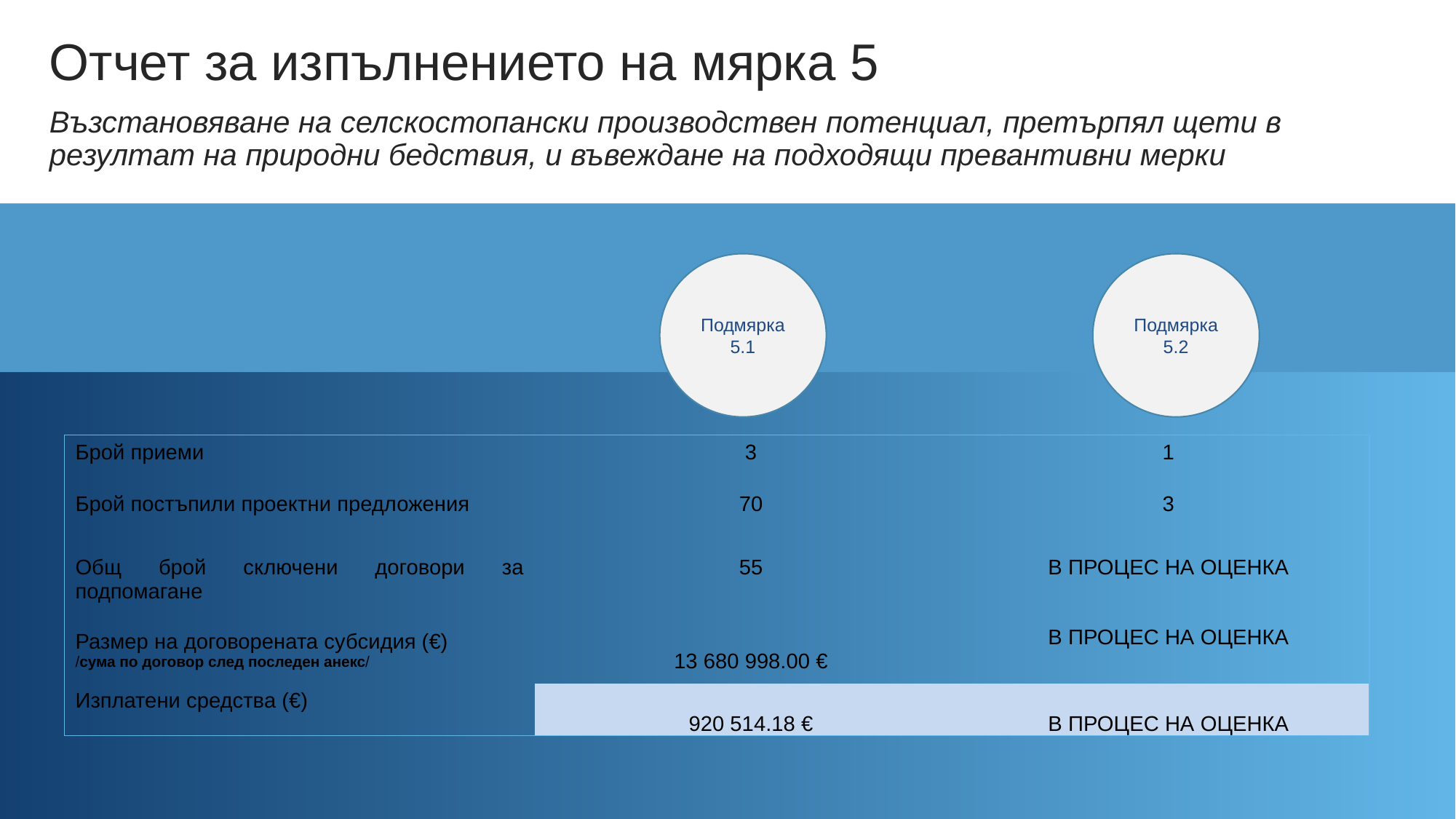

Отчет за изпълнението на мярка 5
Възстановяване на селскостопански производствен потенциал, претърпял щети в резултат на природни бедствия, и въвеждане на подходящи превантивни мерки

Подмярка 5.1
Подмярка 5.2
| Брой приеми | 3 | 1 |
| --- | --- | --- |
| Брой постъпили проектни предложения | 70 | 3 |
| Общ брой сключени договори за подпомагане | 55 | В ПРОЦЕС НА ОЦЕНКА |
| Размер на договорената субсидия (€) /сума по договор след последен анекс/ | 13 680 998.00 € | В ПРОЦЕС НА ОЦЕНКА |
| Изплатени средства (€) | 920 514.18 € | В ПРОЦЕС НА ОЦЕНКА |